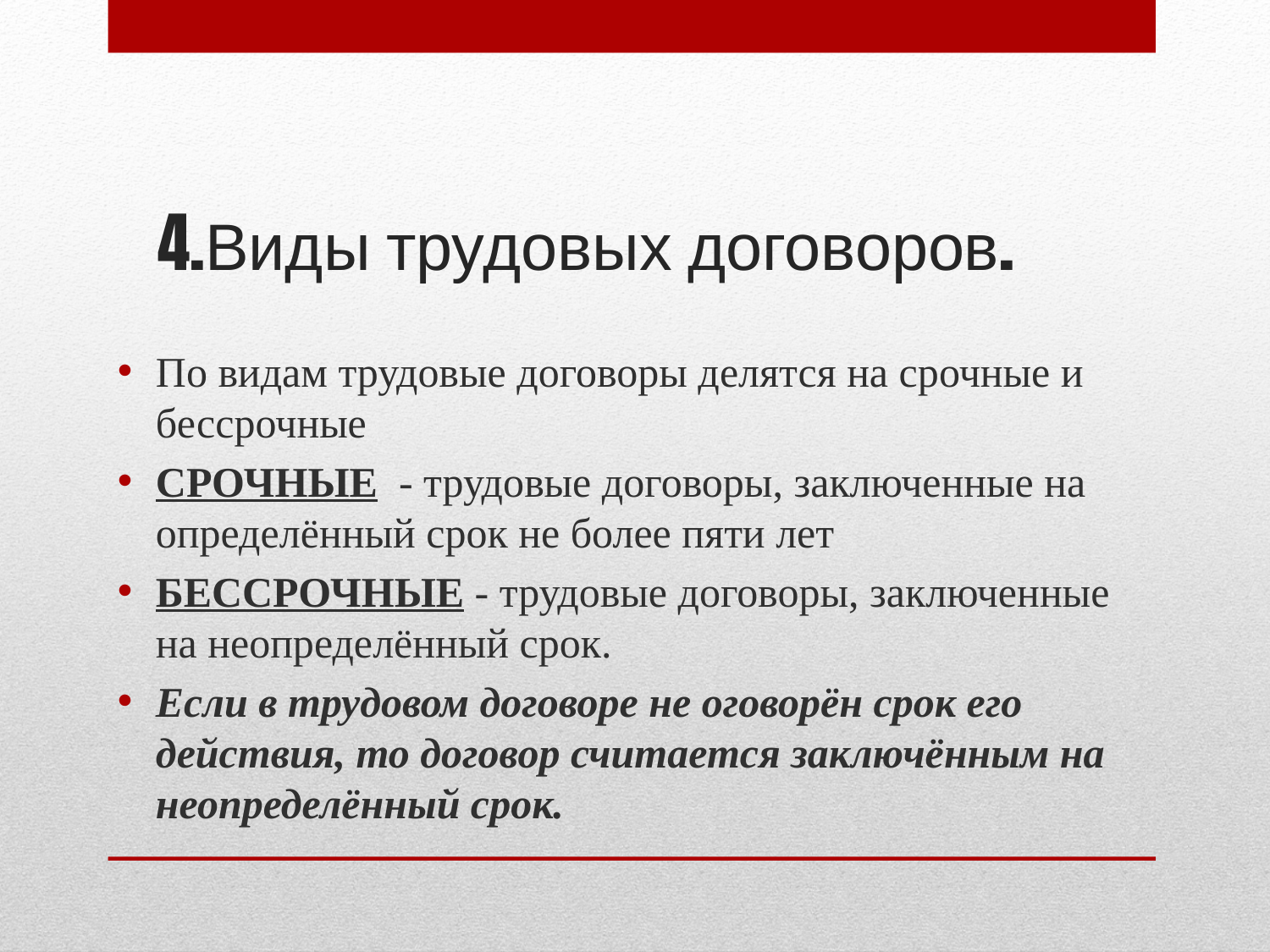

# 4.Виды трудовых договоров.
По видам трудовые договоры делятся на срочные и бессрочные
СРОЧНЫЕ  - трудовые договоры, заключенные на определённый срок не более пяти лет
БЕССРОЧНЫЕ - трудовые договоры, заключенные  на неопределённый срок.
Если в трудовом договоре не оговорён срок его действия, то договор считается заключённым на неопределённый срок.